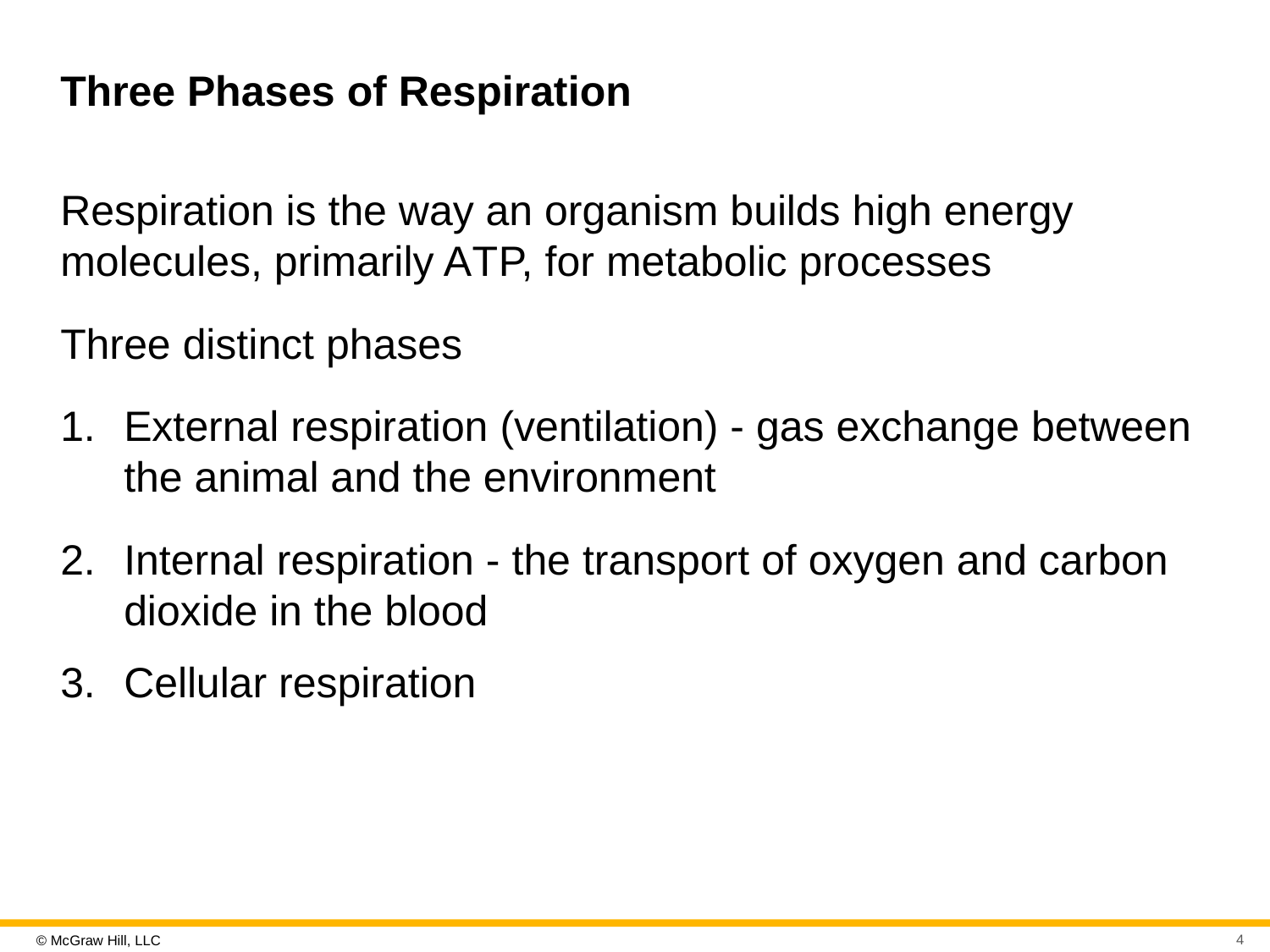

# Three Phases of Respiration
Respiration is the way an organism builds high energy molecules, primarily A T P, for metabolic processes
Three distinct phases
External respiration (ventilation) - gas exchange between the animal and the environment
Internal respiration - the transport of oxygen and carbon dioxide in the blood
Cellular respiration
4